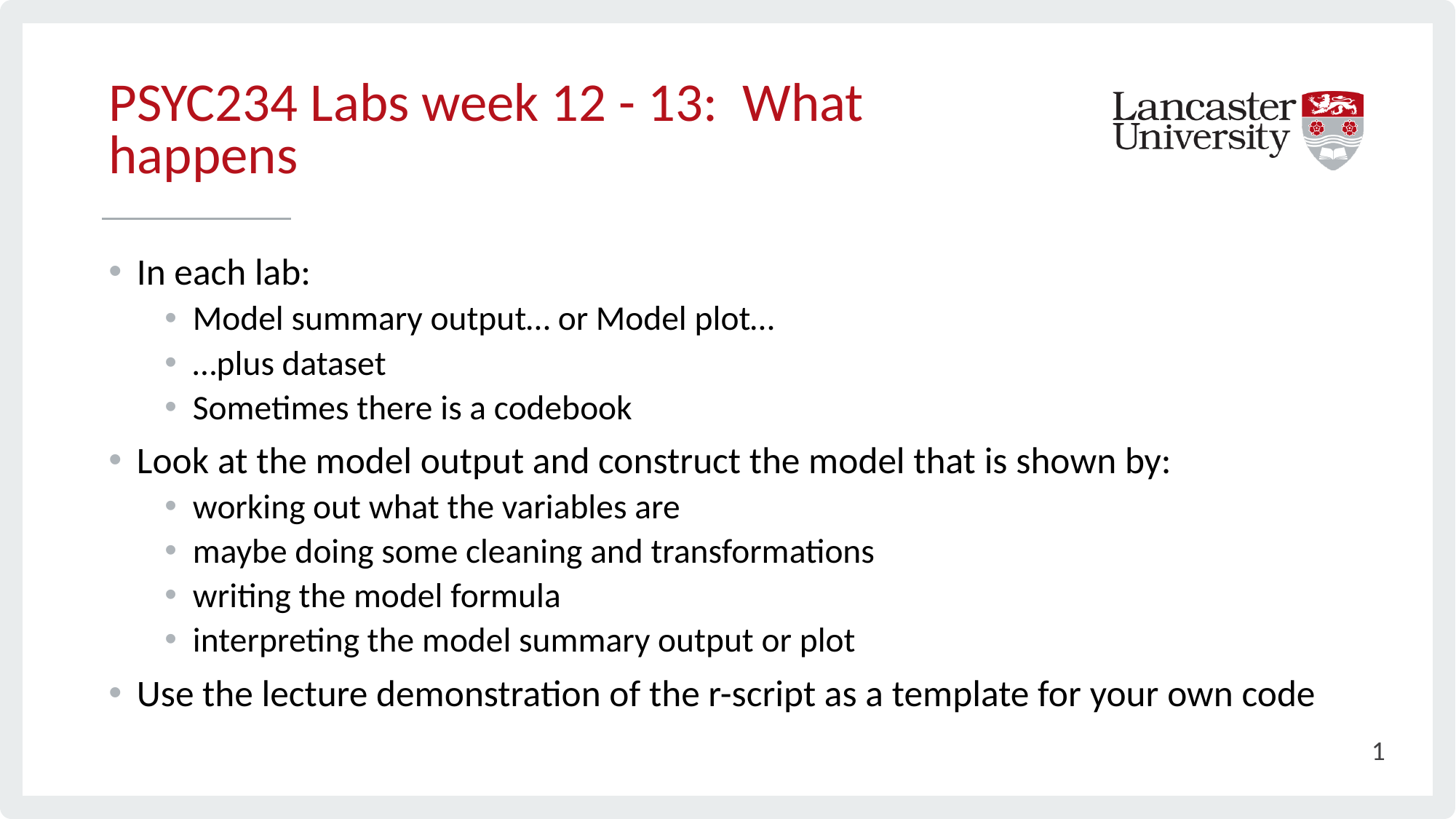

# PSYC234 Labs week 12 - 13:  What happens
In each lab:
Model summary output… or Model plot…
…plus dataset
Sometimes there is a codebook
Look at the model output and construct the model that is shown by:
working out what the variables are
maybe doing some cleaning and transformations
writing the model formula
interpreting the model summary output or plot
Use the lecture demonstration of the r-script as a template for your own code

1